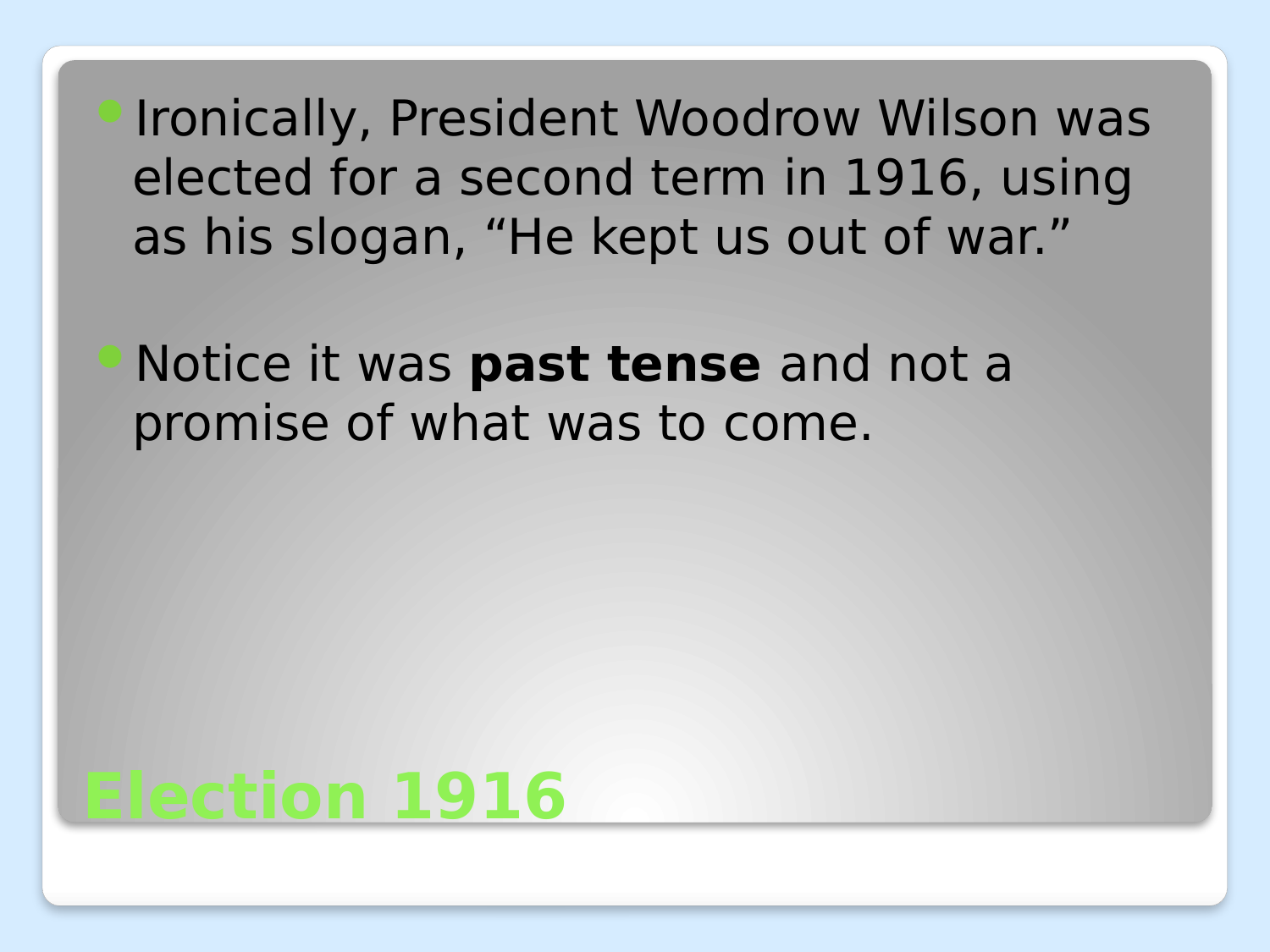

Ironically, President Woodrow Wilson was elected for a second term in 1916, using as his slogan, “He kept us out of war.”

Notice it was past tense and not a promise of what was to come.
# Election 1916